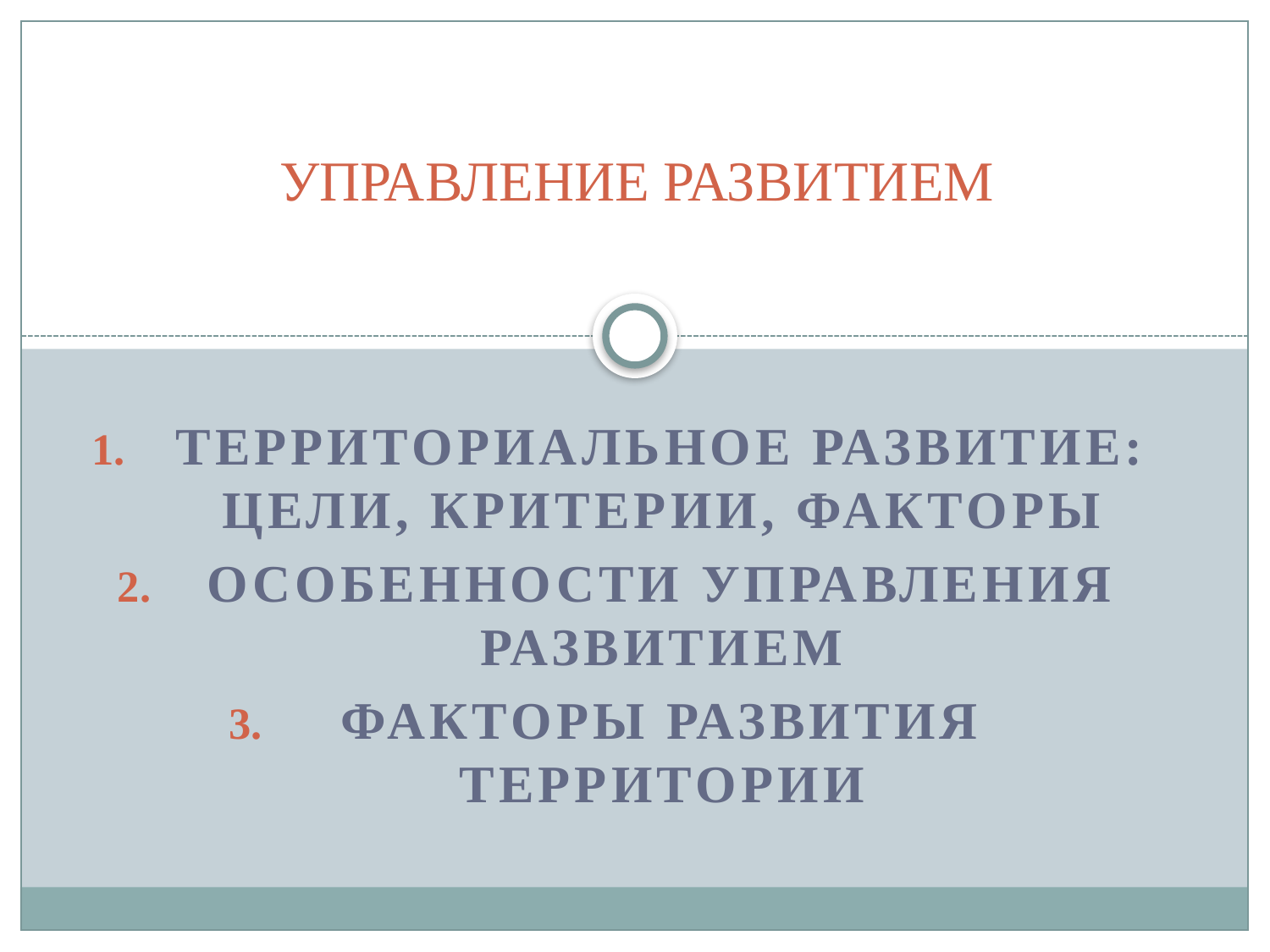

# УПРАВЛЕНИЕ РАЗВИТИЕМ
Территориальное развитие: цели, критерии, факторы
Особенности управления развитием
Факторы развития территории